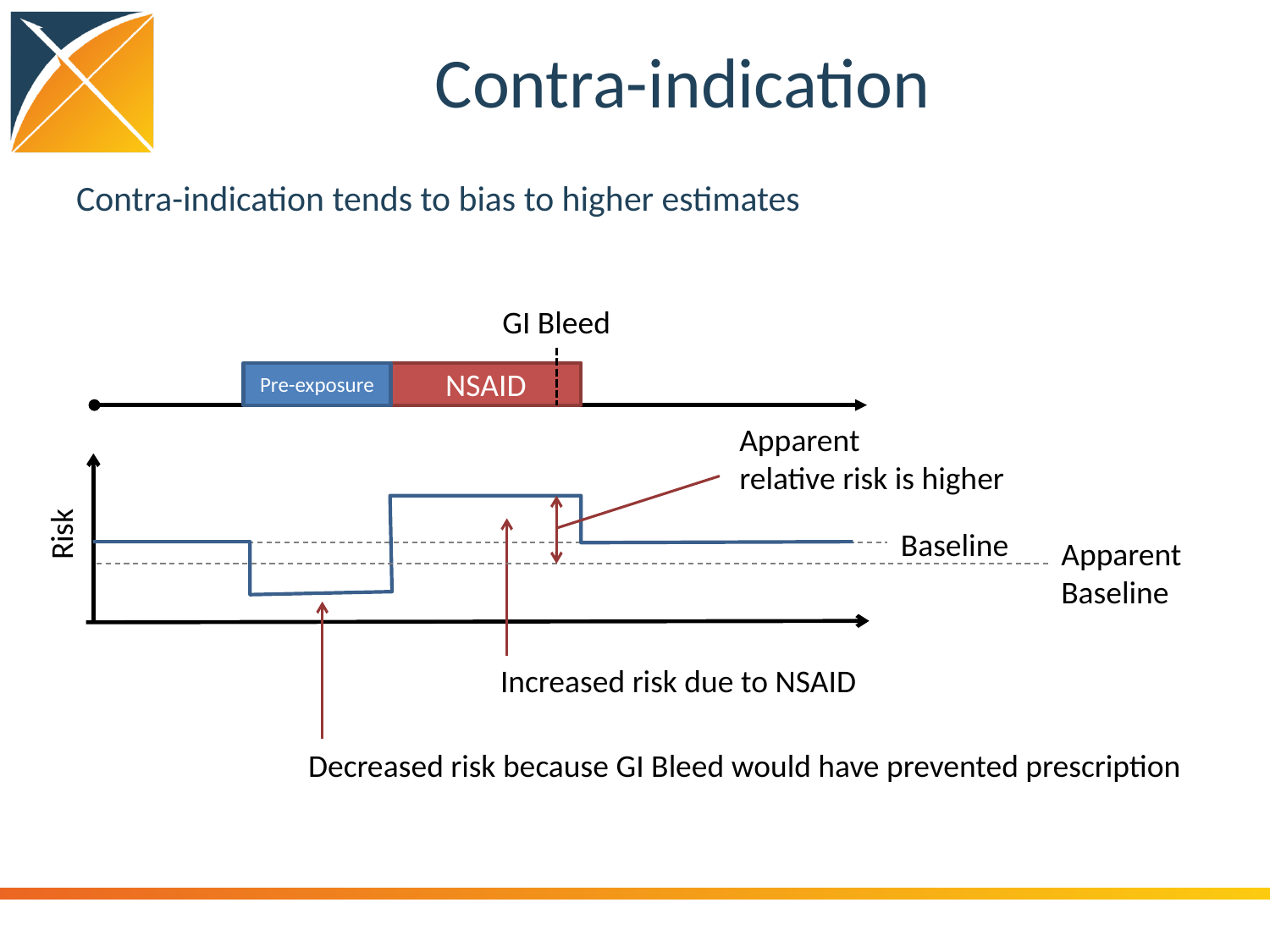

# Contra-indication
Contra-indication tends to bias to higher estimates
GI Bleed
Pre-exposure
NSAID
Apparent
relative risk is higher

Risk
Baseline
Increased risk due to NSAID
Decreased risk because GI Bleed would have prevented prescription
Apparent
Baseline